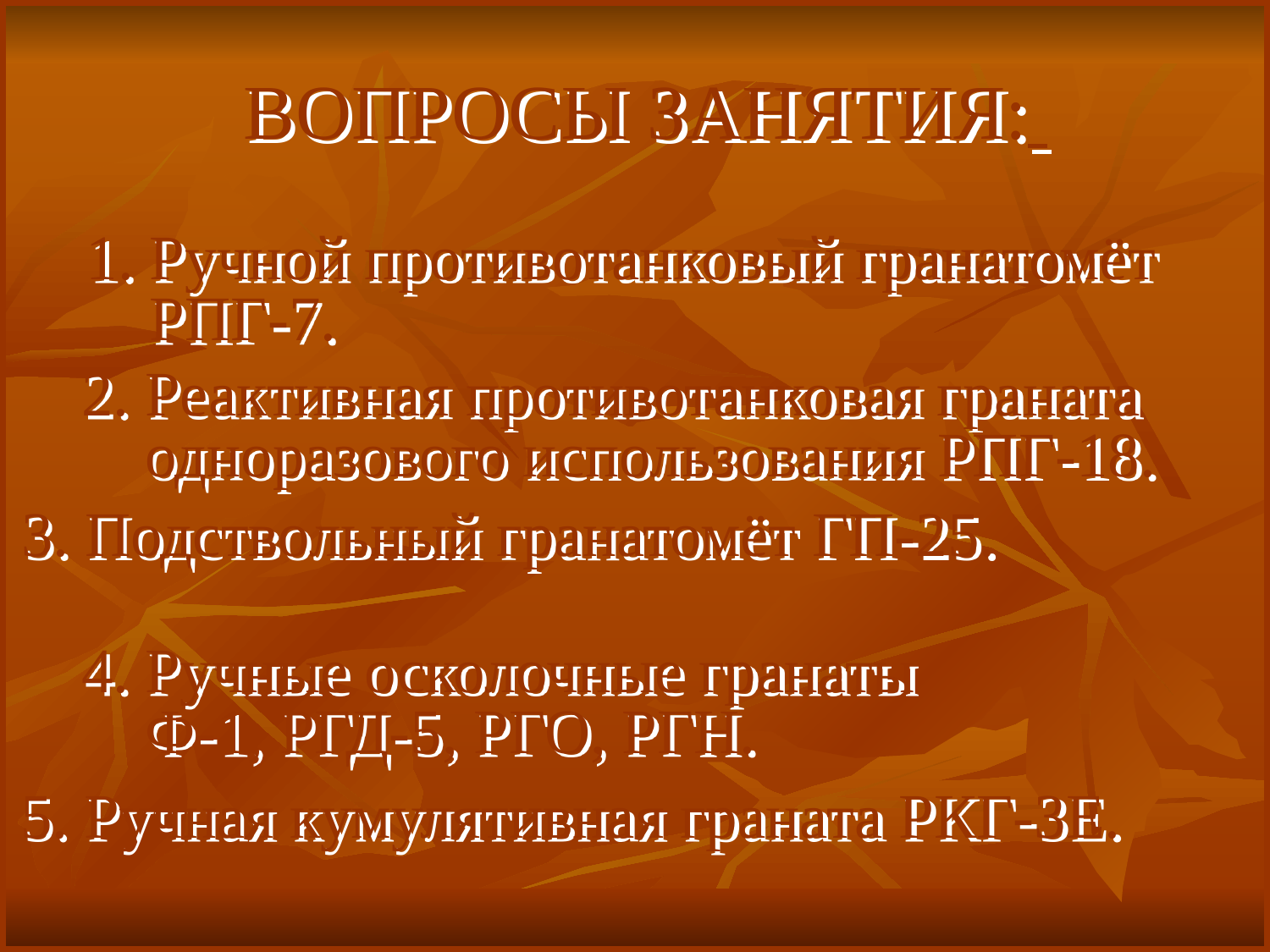

ВОПРОСЫ ЗАНЯТИЯ:
Ручной противотанковый гранатомёт
    РПГ-7.
2. Реактивная противотанковая граната одноразового использования РПГ-18.
3. Подствольный гранатомёт ГП-25.
4. Ручные осколочные гранаты
    Ф-1, РГД-5, РГО, РГН.
5. Ручная кумулятивная граната РКГ-3Е.